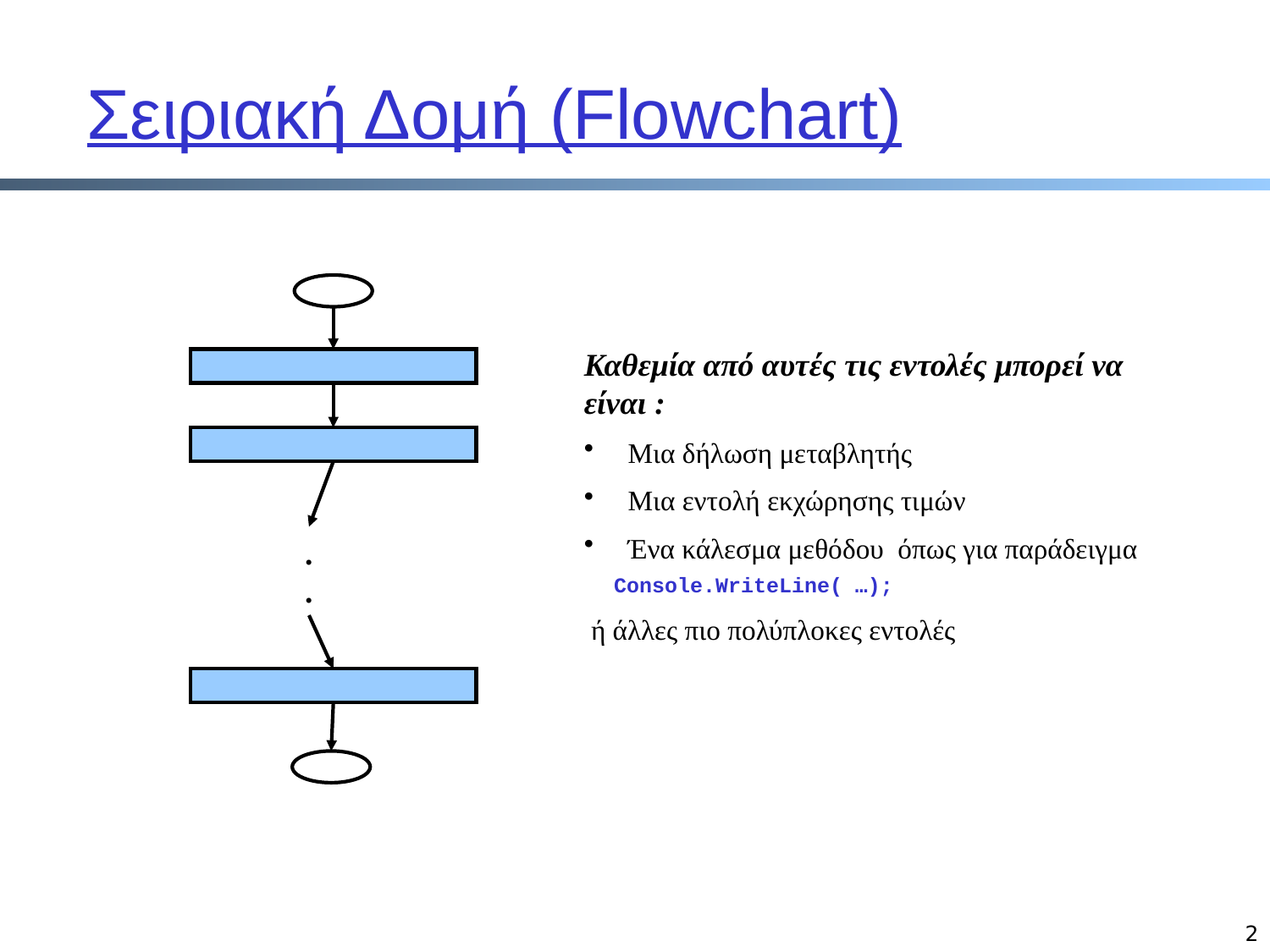

# Σειριακή Δομή (Flowchart)

.
.

Καθεμία από αυτές τις εντολές μπορεί να είναι :
  Μια δήλωση μεταβλητής
  Μια εντολή εκχώρησης τιμών
  Ένα κάλεσμα μεθόδου  όπως για παράδειγμα  Console.WriteLine( …);
 ή άλλες πιο πολύπλοκες εντολές
2